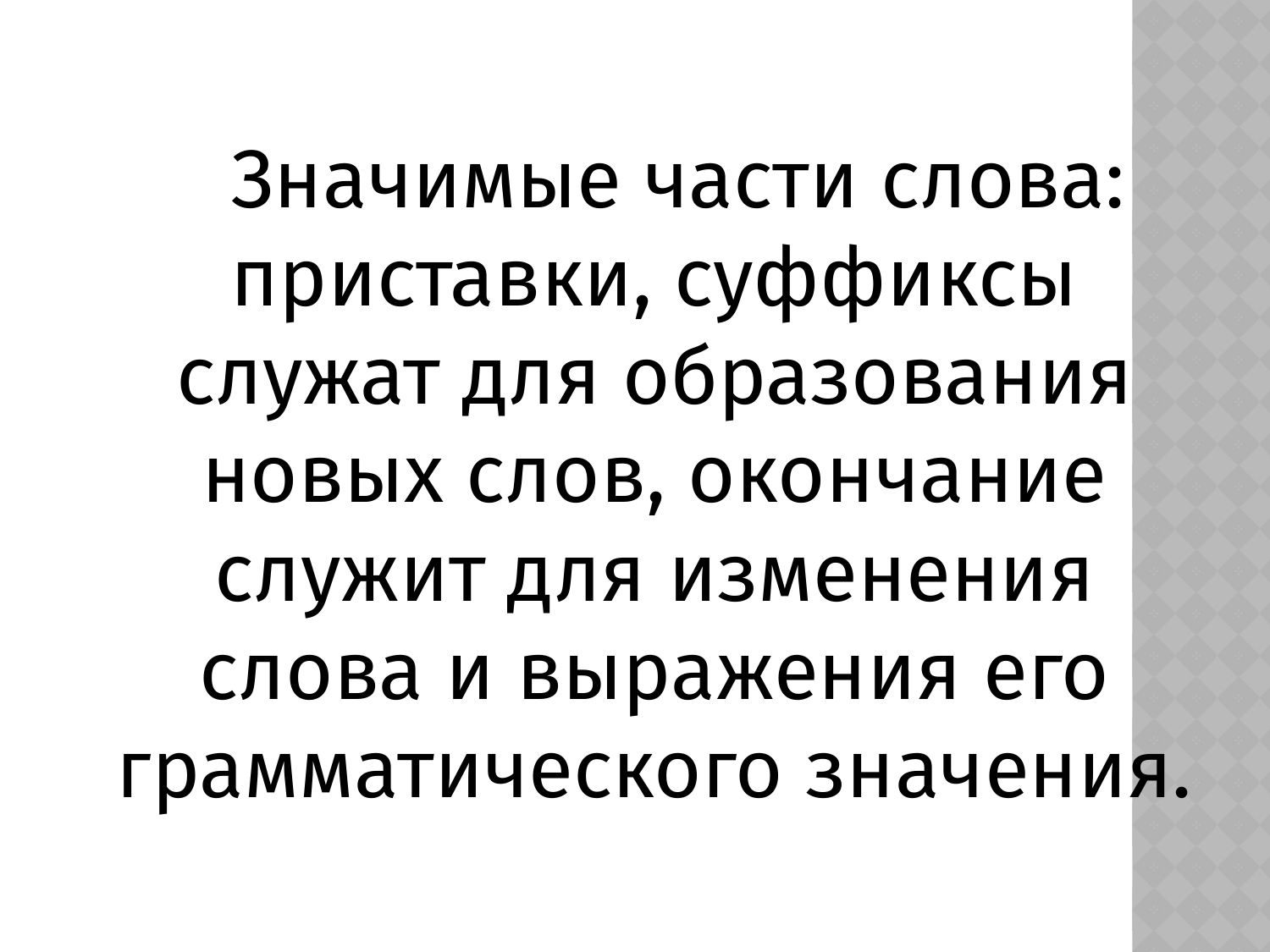

Значимые части слова: приставки, суффиксы служат для образования новых слов, окончание служит для изменения слова и выражения его грамматического значения.